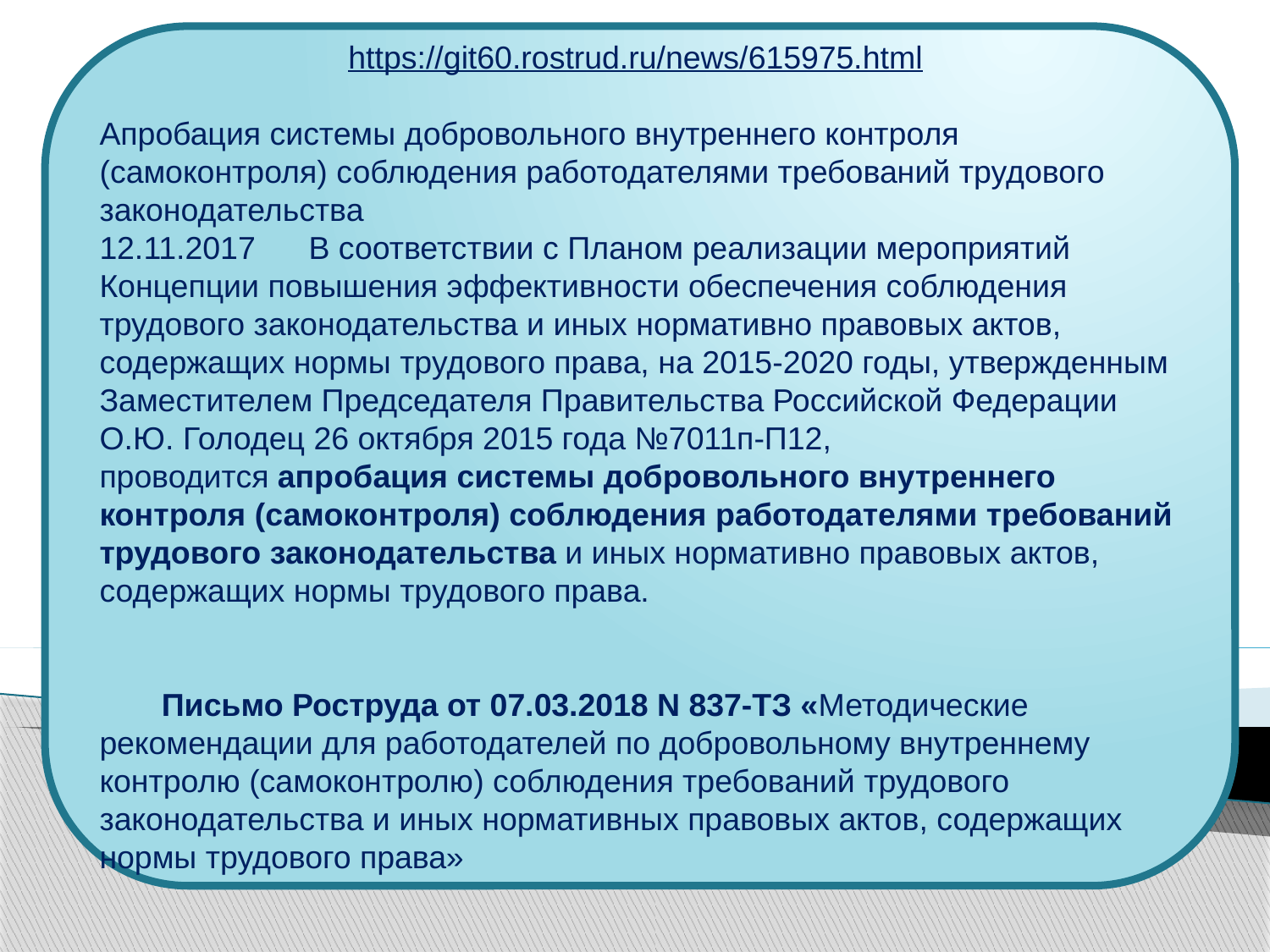

https://git60.rostrud.ru/news/615975.html

Апробация системы добровольного внутреннего контроля (самоконтроля) соблюдения работодателями требований трудового законодательства
12.11.2017      В соответствии с Планом реализации мероприятий Концепции повышения эффективности обеспечения соблюдения трудового законодательства и иных нормативно правовых актов, содержащих нормы трудового права, на 2015-2020 годы, утвержденным Заместителем Председателя Правительства Российской Федерации О.Ю. Голодец 26 октября 2015 года №7011п-П12, проводится апробация системы добровольного внутреннего контроля (самоконтроля) соблюдения работодателями требований трудового законодательства и иных нормативно правовых актов, содержащих нормы трудового права.

       Письмо Роструда от 07.03.2018 N 837-ТЗ «Методические рекомендации для работодателей по добровольному внутреннему контролю (самоконтролю) соблюдения требований трудового законодательства и иных нормативных правовых актов, содержащих нормы трудового права»